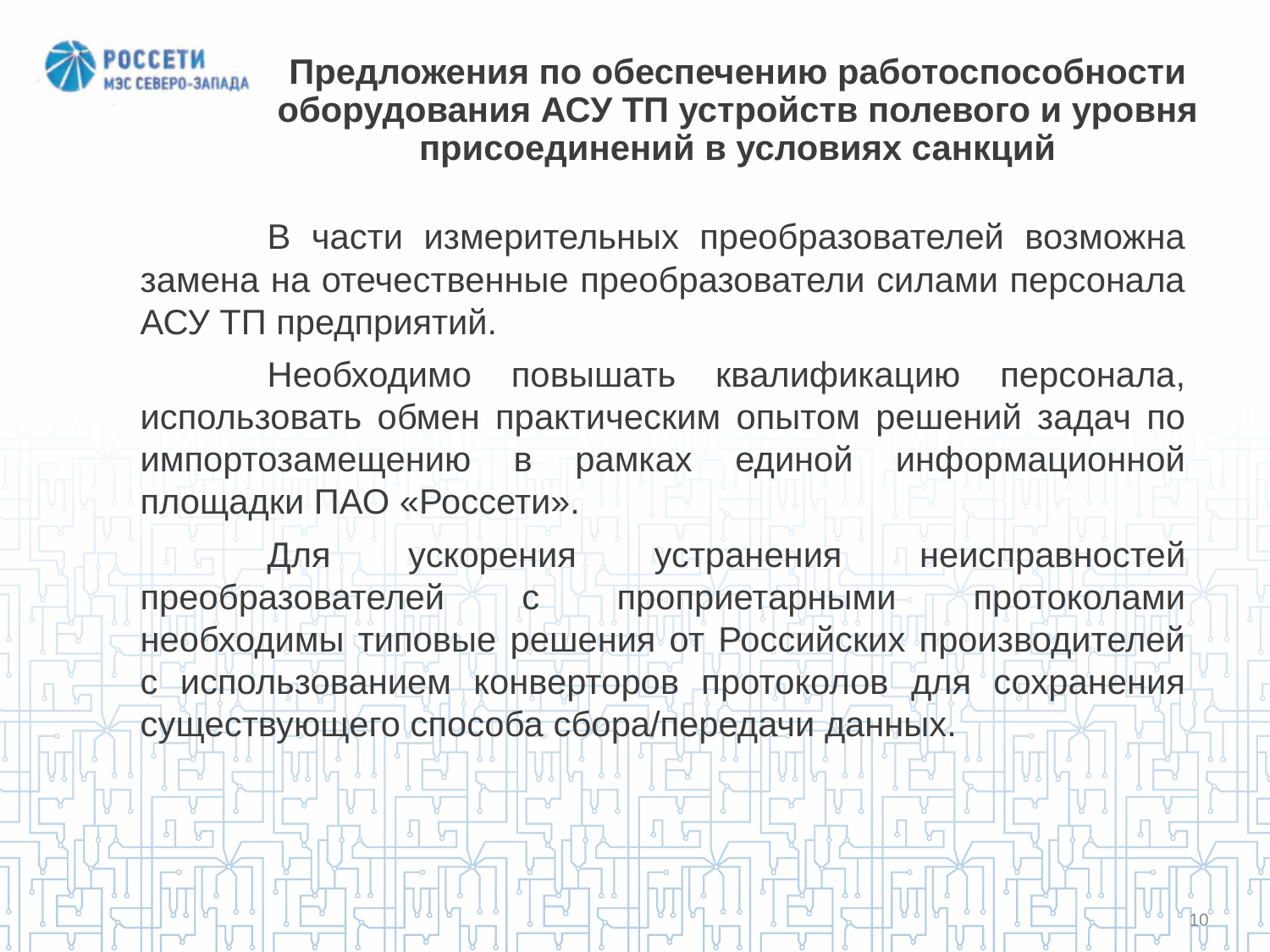

# Предложения по обеспечению работоспособности оборудования АСУ ТП устройств полевого и уровня присоединений в условиях санкций

	В части измерительных преобразователей возможна замена на отечественные преобразователи силами персонала АСУ ТП предприятий.
	Необходимо повышать квалификацию персонала, использовать обмен практическим опытом решений задач по импортозамещению в рамках единой информационной площадки ПАО «Россети».
	Для ускорения устранения неисправностей преобразователей с проприетарными протоколами необходимы типовые решения от Российских производителей с использованием конверторов протоколов для сохранения существующего способа сбора/передачи данных.